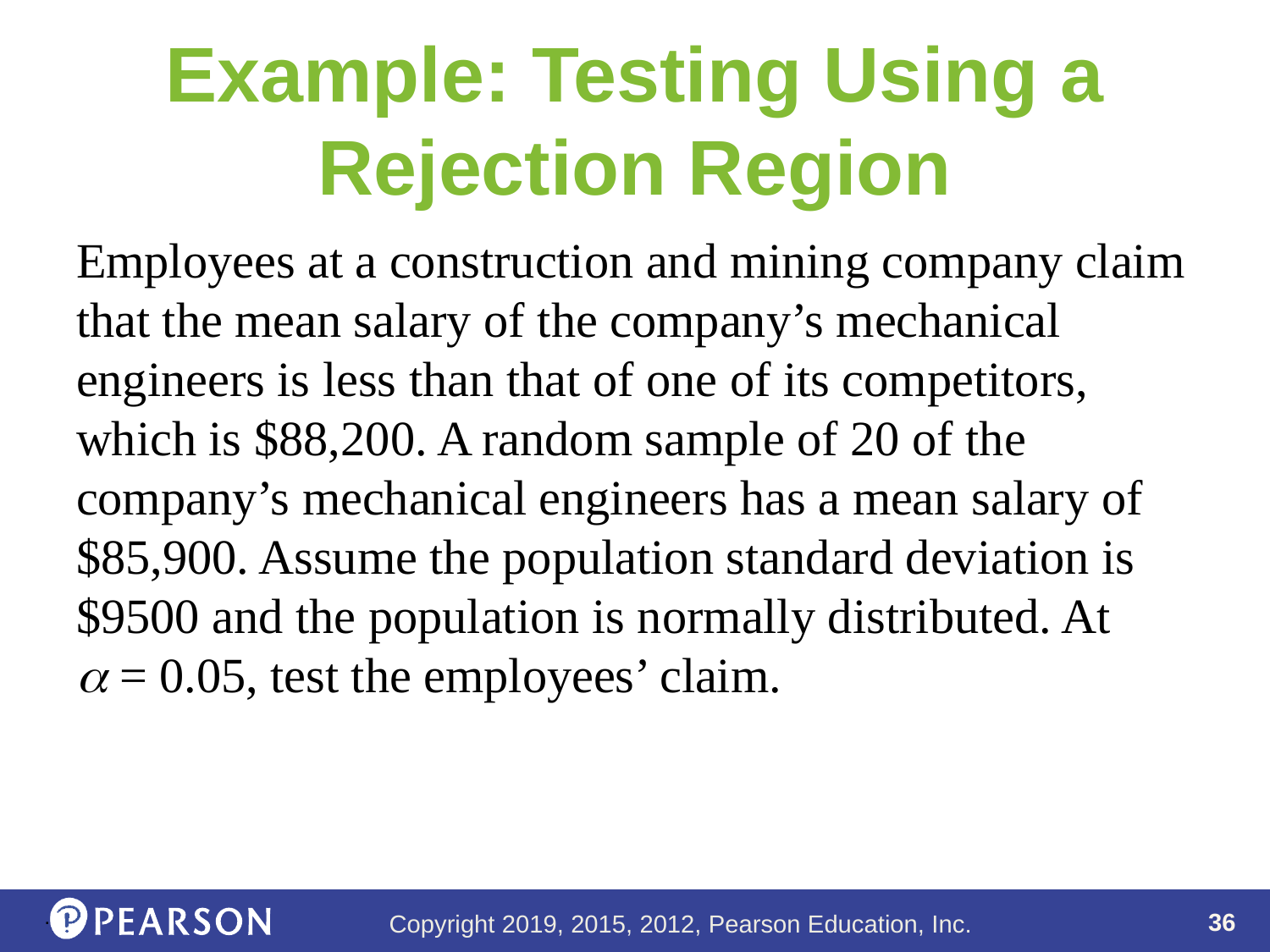

# Example: Testing Using a Rejection Region
Employees at a construction and mining company claim that the mean salary of the company’s mechanical engineers is less than that of one of its competitors, which is $88,200. A random sample of 20 of the company’s mechanical engineers has a mean salary of $85,900. Assume the population standard deviation is $9500 and the population is normally distributed. At
α = 0.05, test the employees’ claim.
.